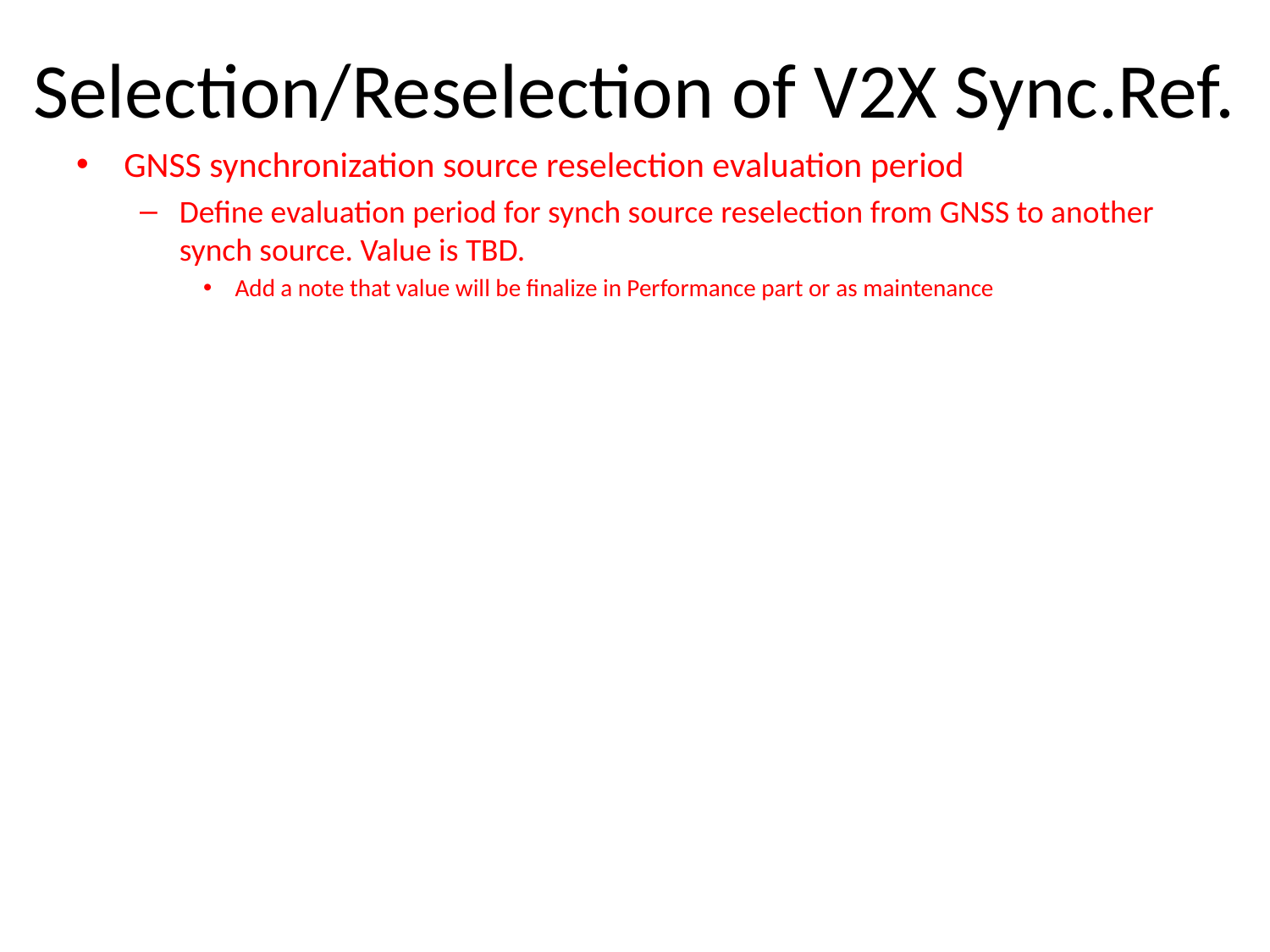

# Selection/Reselection of V2X Sync.Ref.
GNSS synchronization source reselection evaluation period
Define evaluation period for synch source reselection from GNSS to another synch source. Value is TBD.
Add a note that value will be finalize in Performance part or as maintenance